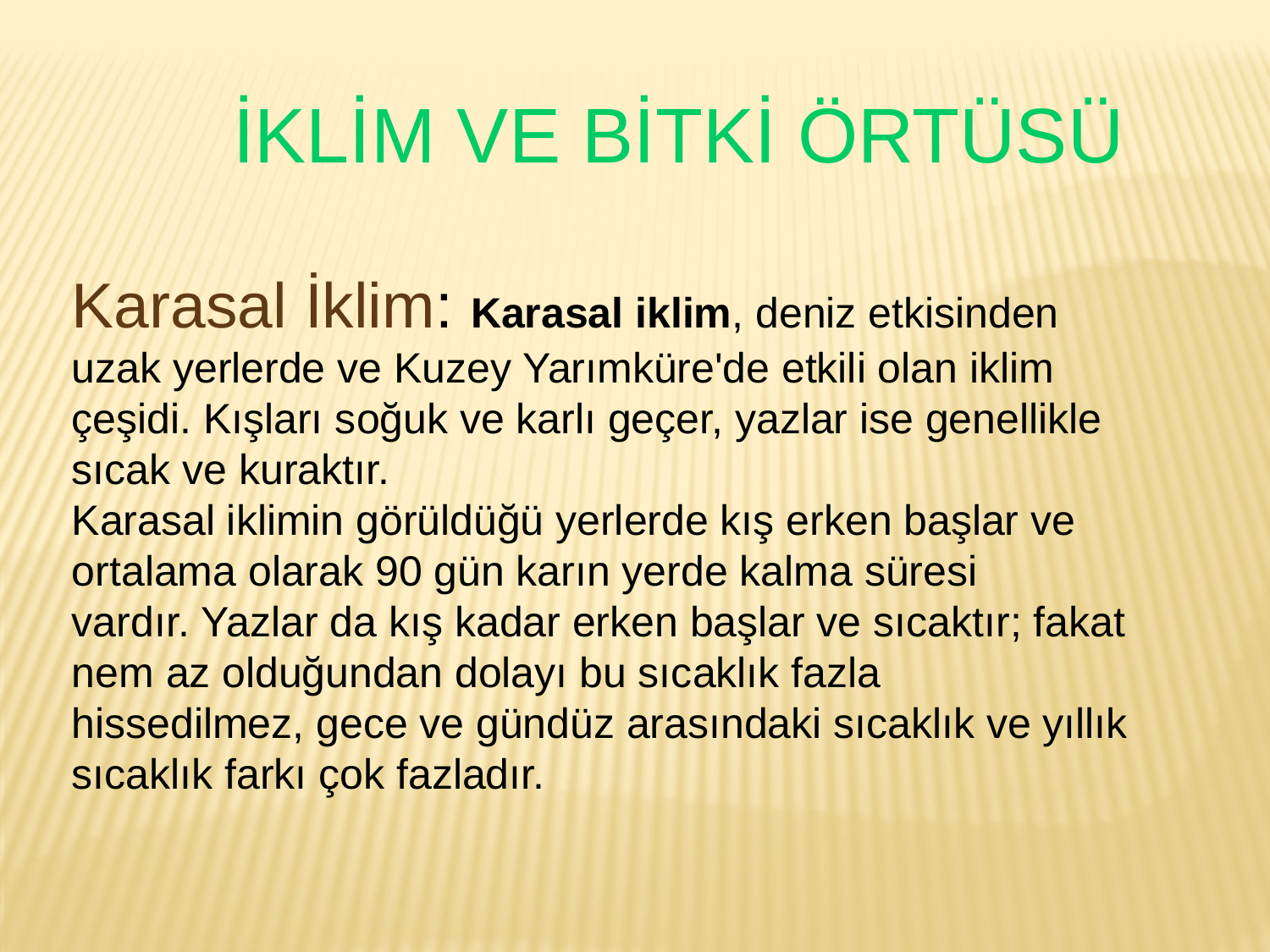

İKLİM VE BİTKİ ÖRTÜSÜ
Karasal İklim: Karasal iklim, deniz etkisinden uzak yerlerde ve Kuzey Yarımküre'de etkili olan iklim çeşidi. Kışları soğuk ve karlı geçer, yazlar ise genellikle sıcak ve kuraktır.
Karasal iklimin görüldüğü yerlerde kış erken başlar ve ortalama olarak 90 gün karın yerde kalma süresi vardır. Yazlar da kış kadar erken başlar ve sıcaktır; fakat nem az olduğundan dolayı bu sıcaklık fazla hissedilmez, gece ve gündüz arasındaki sıcaklık ve yıllık sıcaklık farkı çok fazladır.